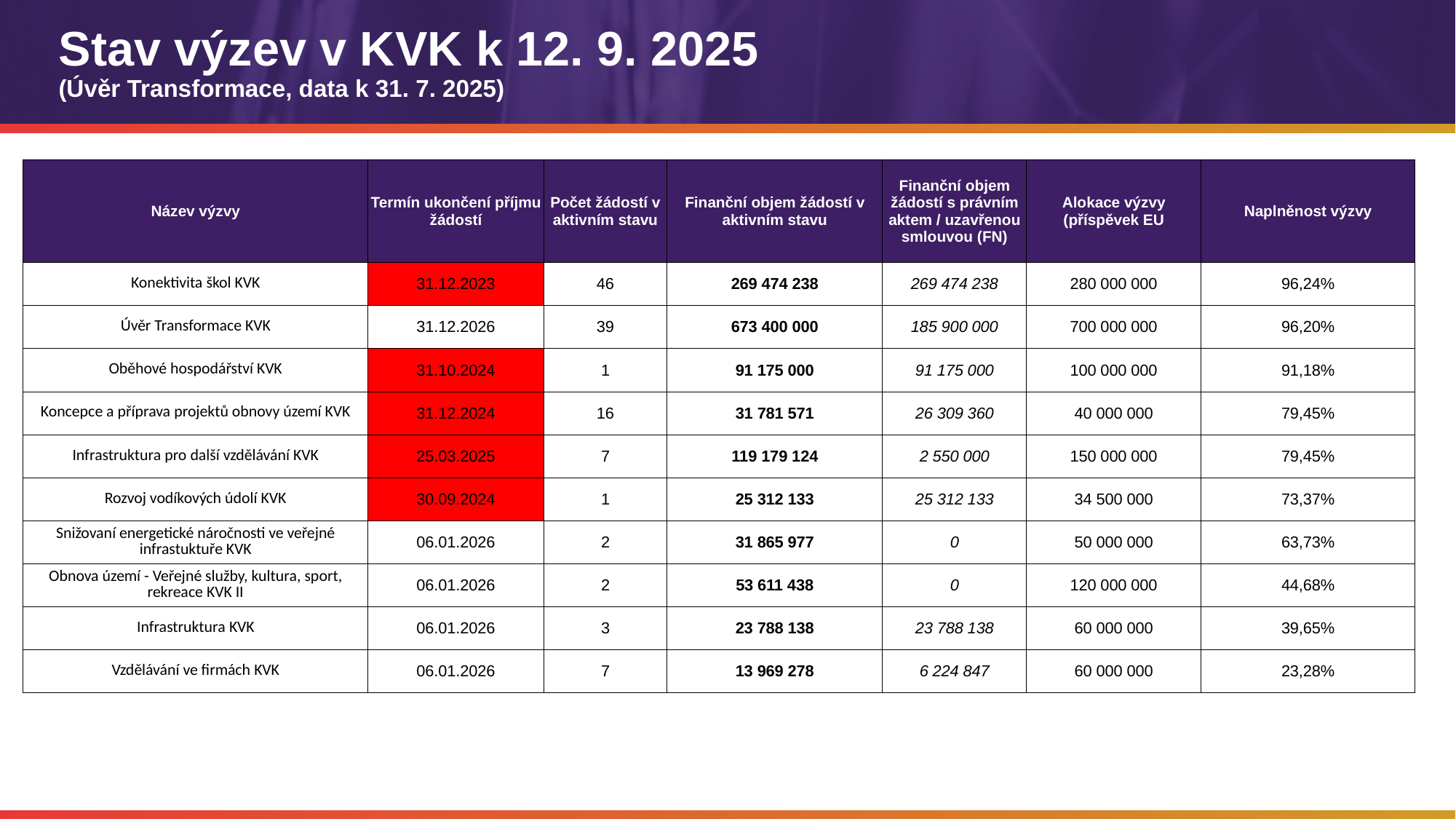

Stav výzev v KVK k 12. 9. 2025
(Úvěr Transformace, data k 31. 7. 2025)
| Název výzvy | Termín ukončení příjmu žádostí | Počet žádostí v aktivním stavu | Finanční objem žádostí v aktivním stavu | Finanční objem žádostí s právním aktem / uzavřenou smlouvou (FN) | Alokace výzvy (příspěvek EU | Naplněnost výzvy |
| --- | --- | --- | --- | --- | --- | --- |
| Konektivita škol KVK | 31.12.2023 | 46 | 269 474 238 | 269 474 238 | 280 000 000 | 96,24% |
| Úvěr Transformace KVK | 31.12.2026 | 39 | 673 400 000 | 185 900 000 | 700 000 000 | 96,20% |
| Oběhové hospodářství KVK | 31.10.2024 | 1 | 91 175 000 | 91 175 000 | 100 000 000 | 91,18% |
| Koncepce a příprava projektů obnovy území KVK | 31.12.2024 | 16 | 31 781 571 | 26 309 360 | 40 000 000 | 79,45% |
| Infrastruktura pro další vzdělávání KVK | 25.03.2025 | 7 | 119 179 124 | 2 550 000 | 150 000 000 | 79,45% |
| Rozvoj vodíkových údolí KVK | 30.09.2024 | 1 | 25 312 133 | 25 312 133 | 34 500 000 | 73,37% |
| Snižovaní energetické náročnosti ve veřejné infrastuktuře KVK | 06.01.2026 | 2 | 31 865 977 | 0 | 50 000 000 | 63,73% |
| Obnova území - Veřejné služby, kultura, sport, rekreace KVK II | 06.01.2026 | 2 | 53 611 438 | 0 | 120 000 000 | 44,68% |
| Infrastruktura KVK | 06.01.2026 | 3 | 23 788 138 | 23 788 138 | 60 000 000 | 39,65% |
| Vzdělávání ve firmách KVK | 06.01.2026 | 7 | 13 969 278 | 6 224 847 | 60 000 000 | 23,28% |